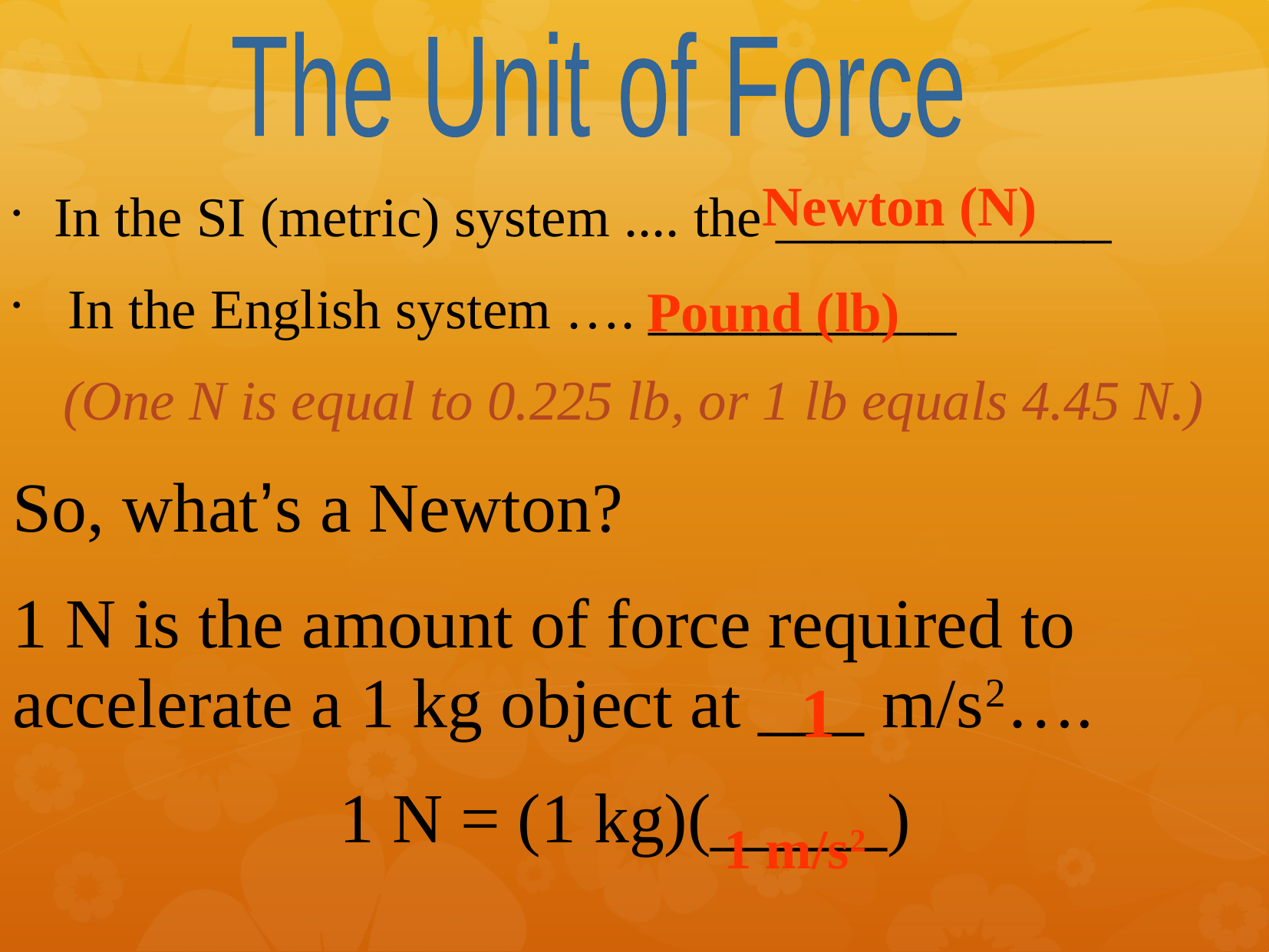

The Unit of Force
Newton (N)
 In the SI (metric) system .... the ____________
  In the English system …. ___________
(One N is equal to 0.225 lb, or 1 lb equals 4.45 N.)
So, what’s a Newton?
1 N is the amount of force required to accelerate a 1 kg object at ___ m/s2….
1 N = (1 kg)(_____)

Pound (lb)
1
1 m/s2